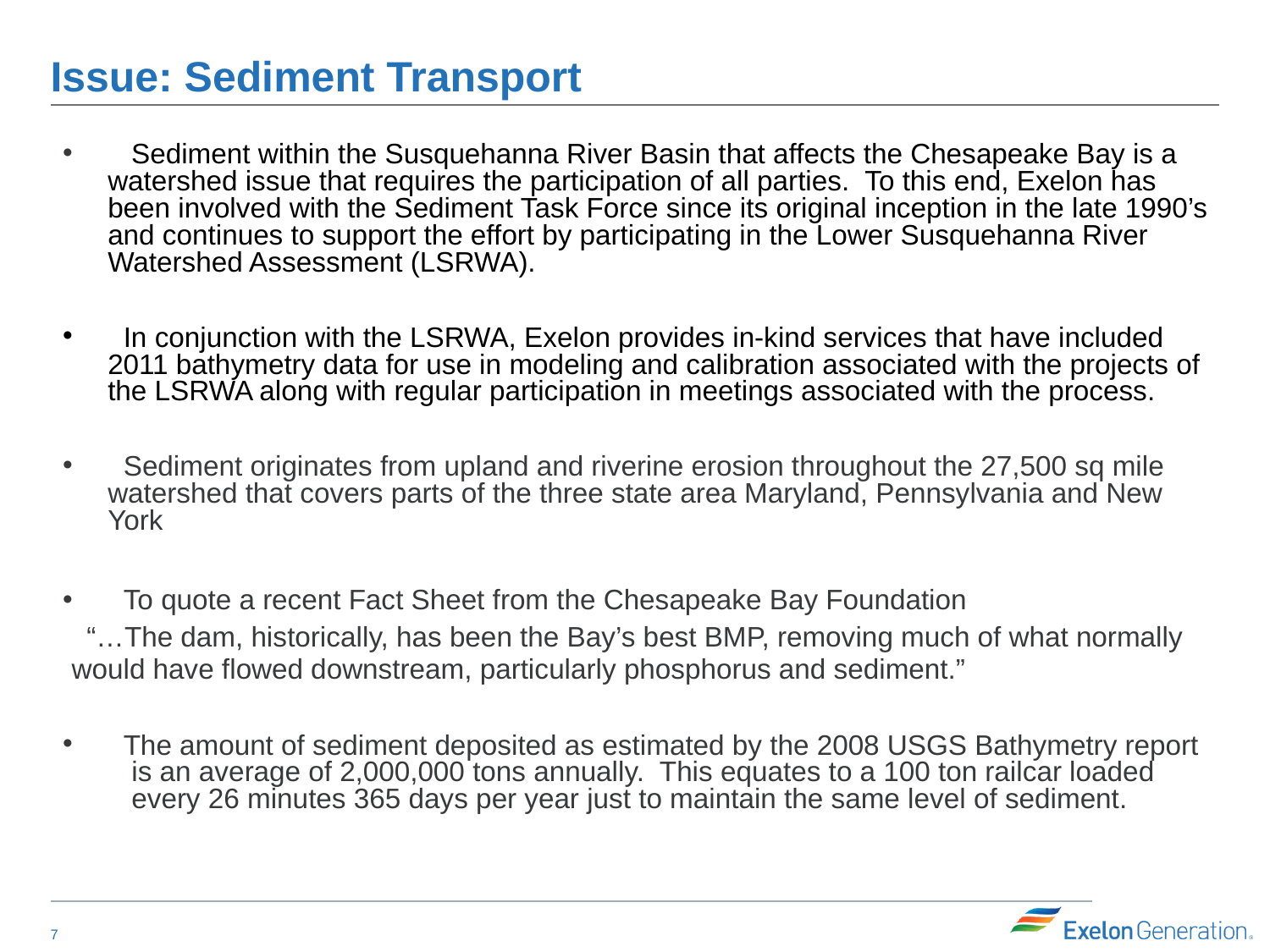

# Issue: Sediment Transport
   Sediment within the Susquehanna River Basin that affects the Chesapeake Bay is a watershed issue that requires the participation of all parties.  To this end, Exelon has been involved with the Sediment Task Force since its original inception in the late 1990’s and continues to support the effort by participating in the Lower Susquehanna River Watershed Assessment (LSRWA).

  In conjunction with the LSRWA, Exelon provides in-kind services that have included 2011 bathymetry data for use in modeling and calibration associated with the projects of the LSRWA along with regular participation in meetings associated with the process.

  Sediment originates from upland and riverine erosion throughout the 27,500 sq mile watershed that covers parts of the three state area Maryland, Pennsylvania and New York

  To quote a recent Fact Sheet from the Chesapeake Bay Foundation
     “…The dam, historically, has been the Bay’s best BMP, removing much of what normally would have flowed downstream, particularly phosphorus and sediment.”

  The amount of sediment deposited as estimated by the 2008 USGS Bathymetry report is an average of 2,000,000 tons annually.  This equates to a 100 ton railcar loaded every 26 minutes 365 days per year just to maintain the same level of sediment.
7